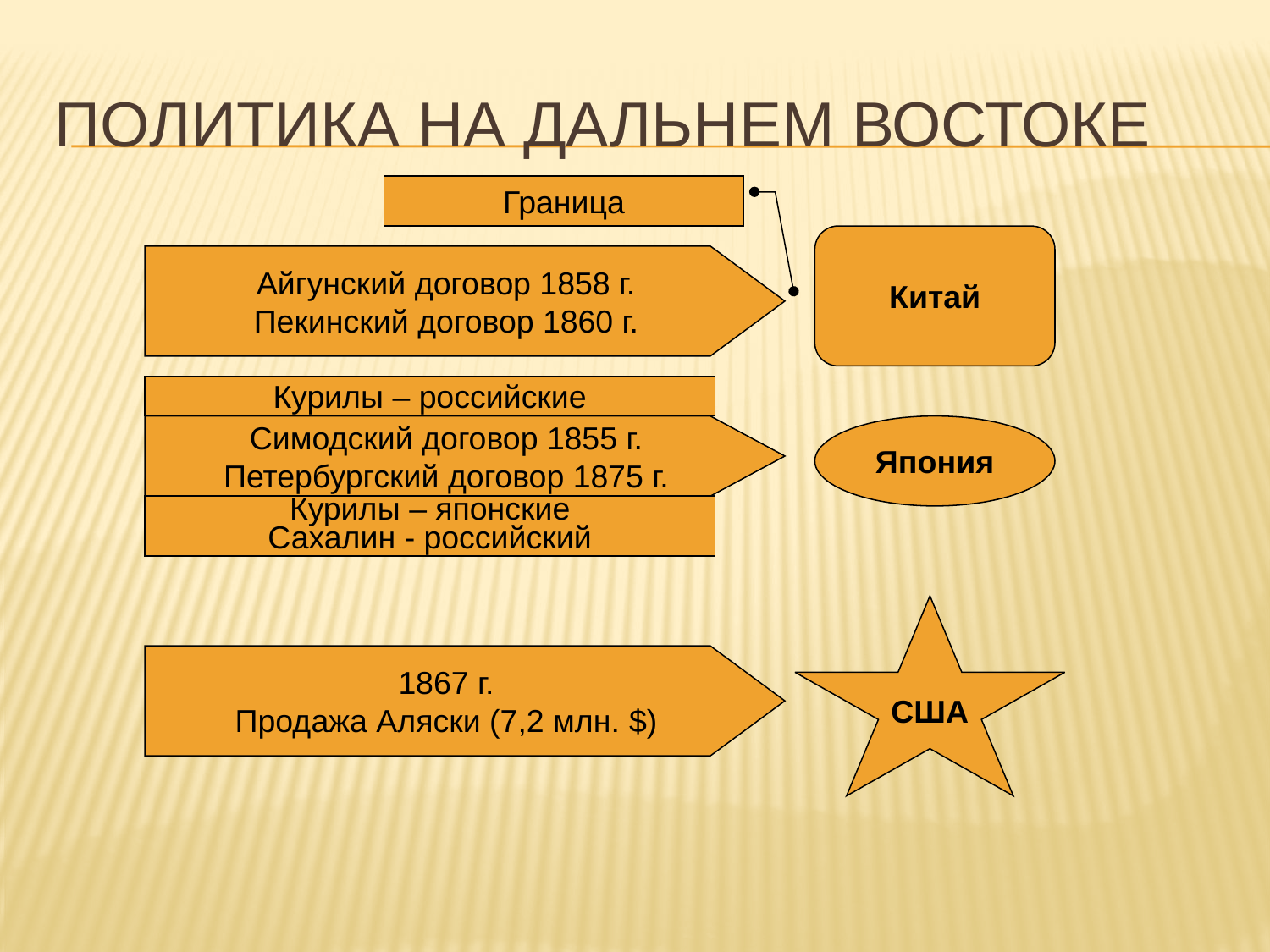

# Политика на Дальнем Востоке
Граница
Китай
Айгунский договор 1858 г.
Пекинский договор 1860 г.
Курилы – российские
Симодский договор 1855 г.
Петербургский договор 1875 г.
Япония
Курилы – японские
Сахалин - российский
США
1867 г.
Продажа Аляски (7,2 млн. $)